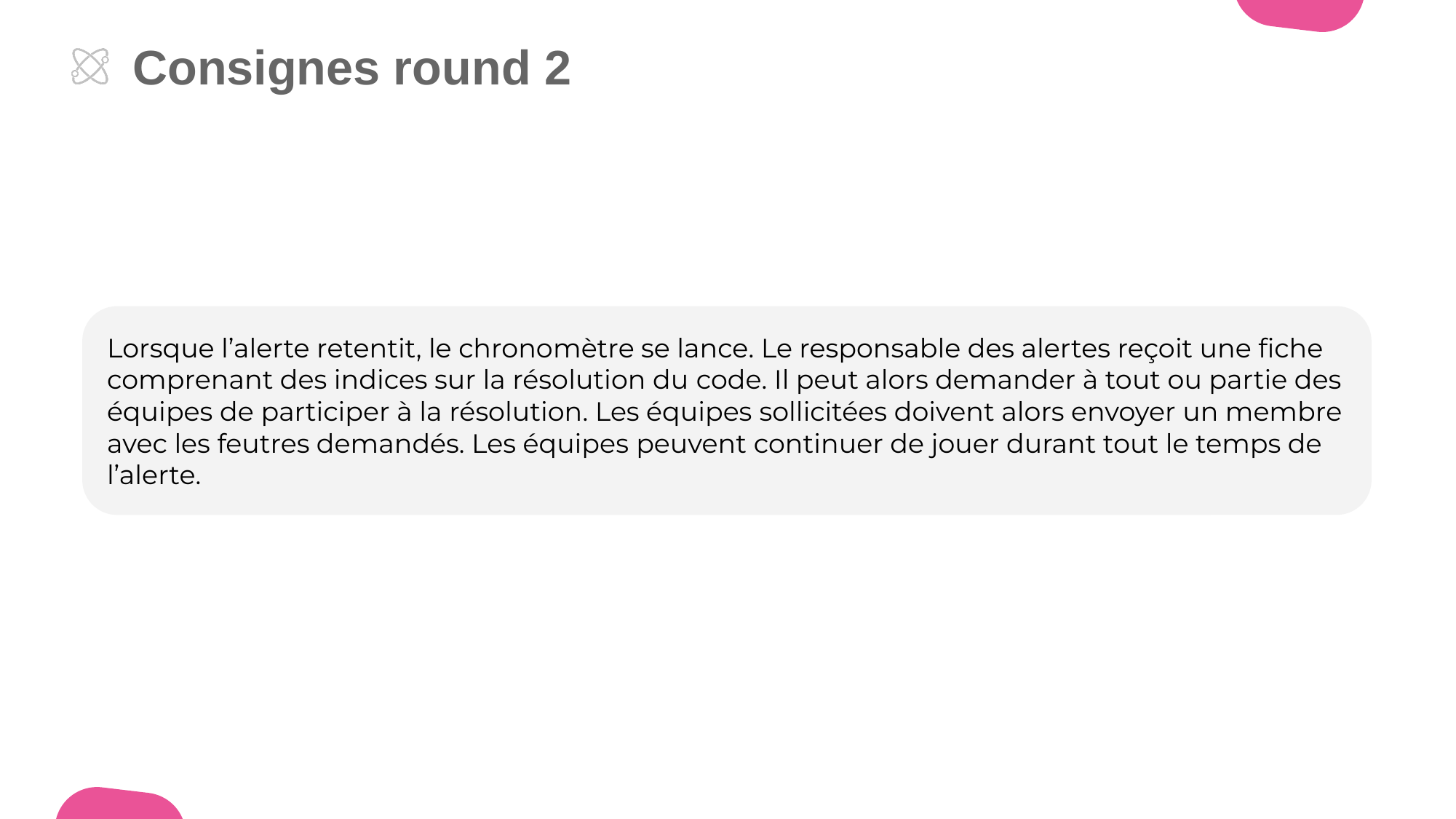

Consignes round 2
Lorsque l’alerte retentit, le chronomètre se lance. Le responsable des alertes reçoit une fiche comprenant des indices sur la résolution du code. Il peut alors demander à tout ou partie des équipes de participer à la résolution. Les équipes sollicitées doivent alors envoyer un membre avec les feutres demandés. Les équipes peuvent continuer de jouer durant tout le temps de l’alerte.